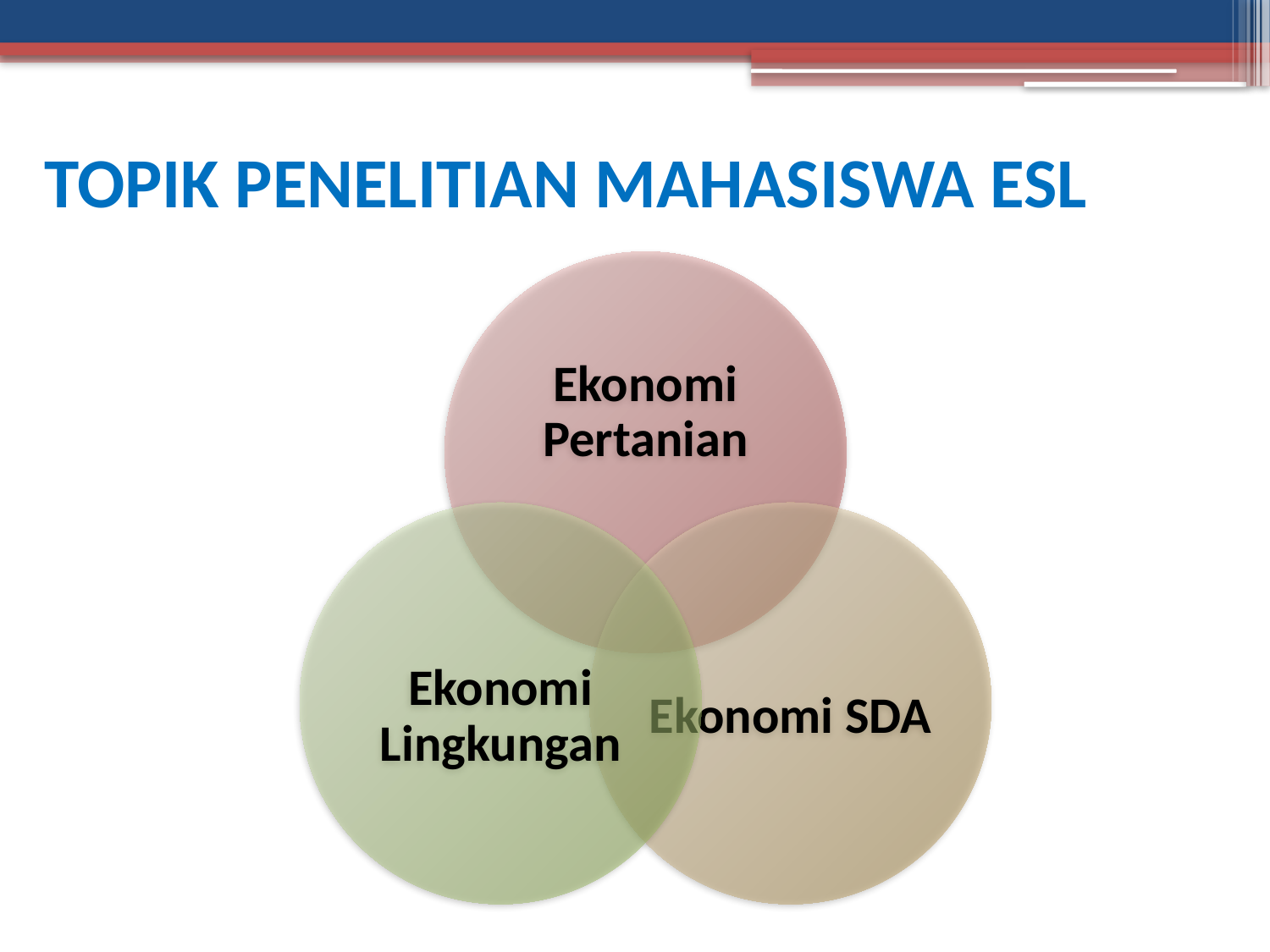

# TOPIK PENELITIAN MAHASISWA ESL
Ekonomi Pertanian
Ekonomi SDA
Ekonomi Lingkungan